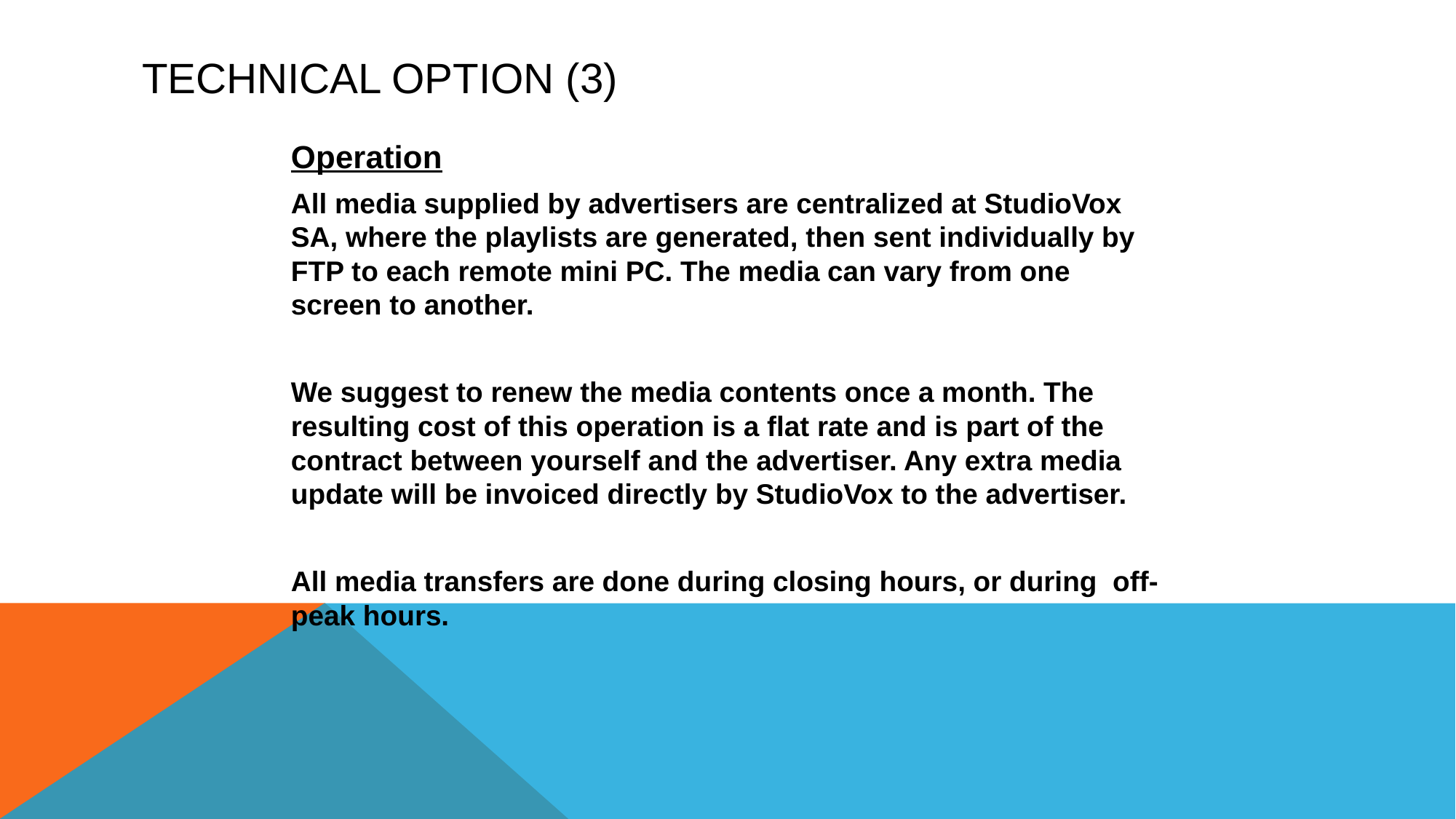

# Technical option (3)
Operation
All media supplied by advertisers are centralized at StudioVox SA, where the playlists are generated, then sent individually by FTP to each remote mini PC. The media can vary from one screen to another.

We suggest to renew the media contents once a month. The resulting cost of this operation is a flat rate and is part of the contract between yourself and the advertiser. Any extra media update will be invoiced directly by StudioVox to the advertiser.

All media transfers are done during closing hours, or during  off-peak hours.